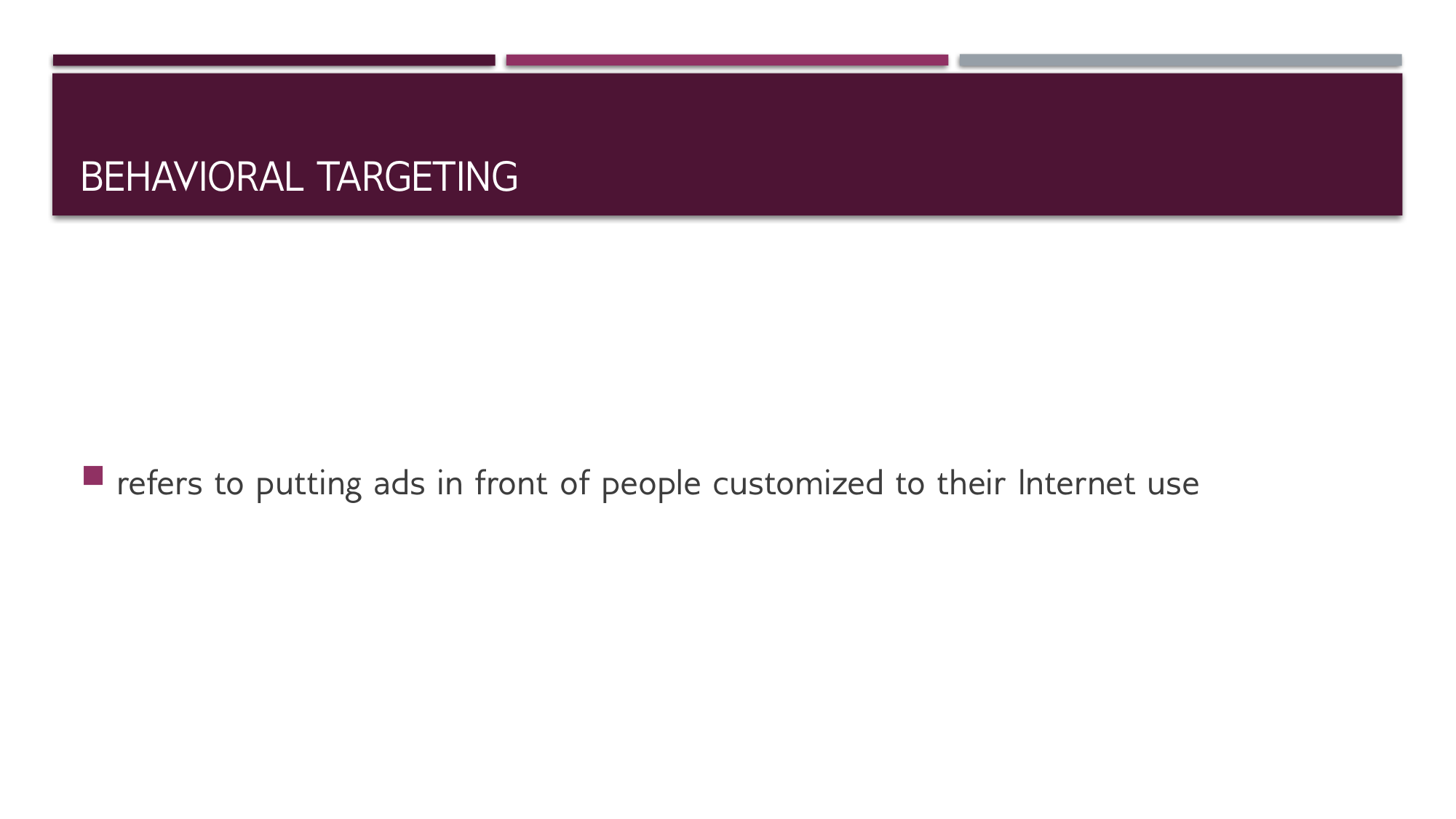

# Behavioral targeting
refers to putting ads in front of people customized to their Internet use